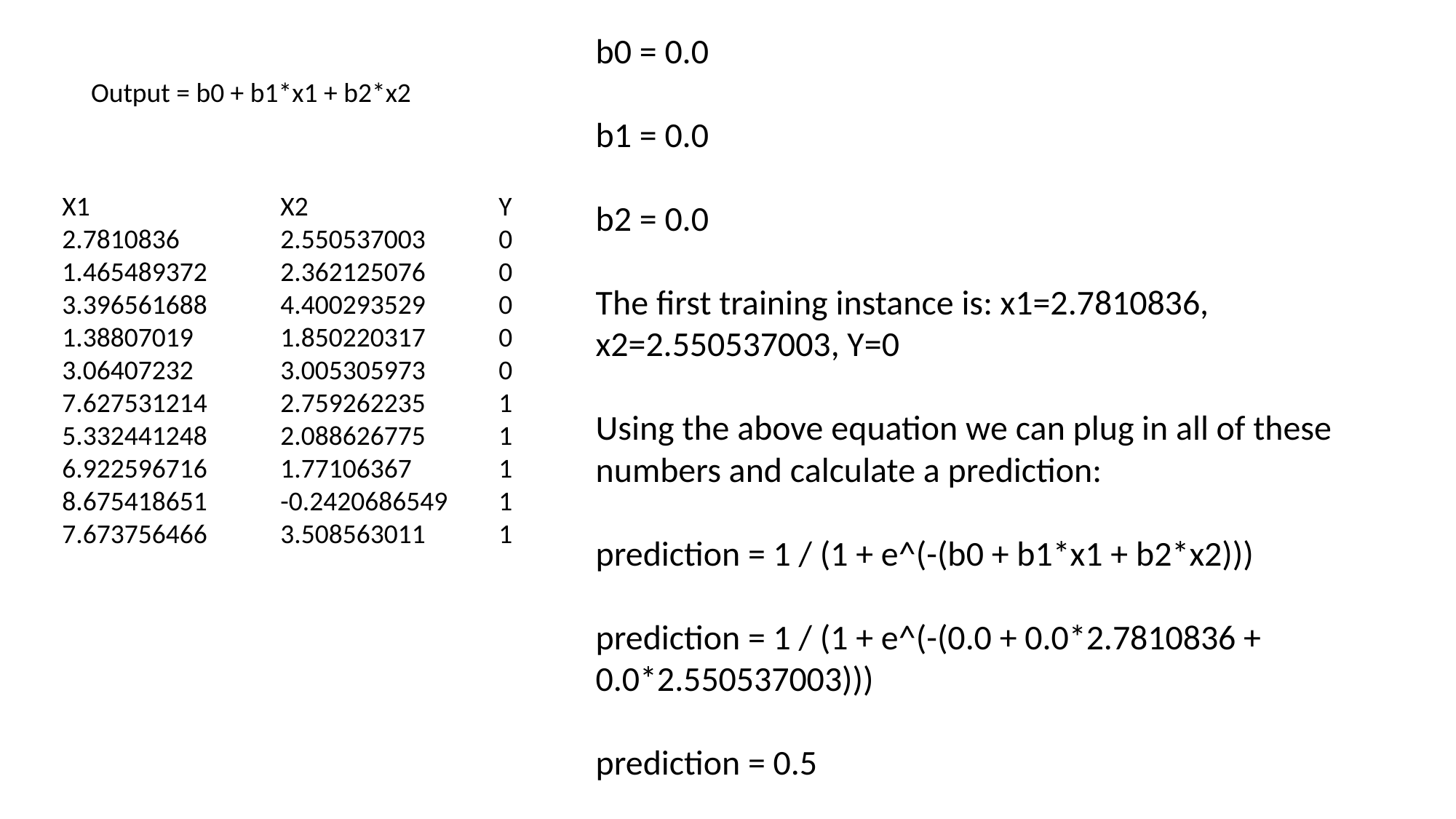

b0 = 0.0

b1 = 0.0

b2 = 0.0

The first training instance is: x1=2.7810836, x2=2.550537003, Y=0

Using the above equation we can plug in all of these numbers and calculate a prediction:

prediction = 1 / (1 + e^(-(b0 + b1*x1 + b2*x2)))

prediction = 1 / (1 + e^(-(0.0 + 0.0*2.7810836 + 0.0*2.550537003)))

prediction = 0.5
Output = b0 + b1*x1 + b2*x2
X1		X2		Y
2.7810836	2.550537003	0
1.465489372	2.362125076	0
3.396561688	4.400293529	0
1.38807019	1.850220317	0
3.06407232	3.005305973	0
7.627531214	2.759262235	1
5.332441248	2.088626775	1
6.922596716	1.77106367	1
8.675418651	-0.2420686549	1
7.673756466	3.508563011	1